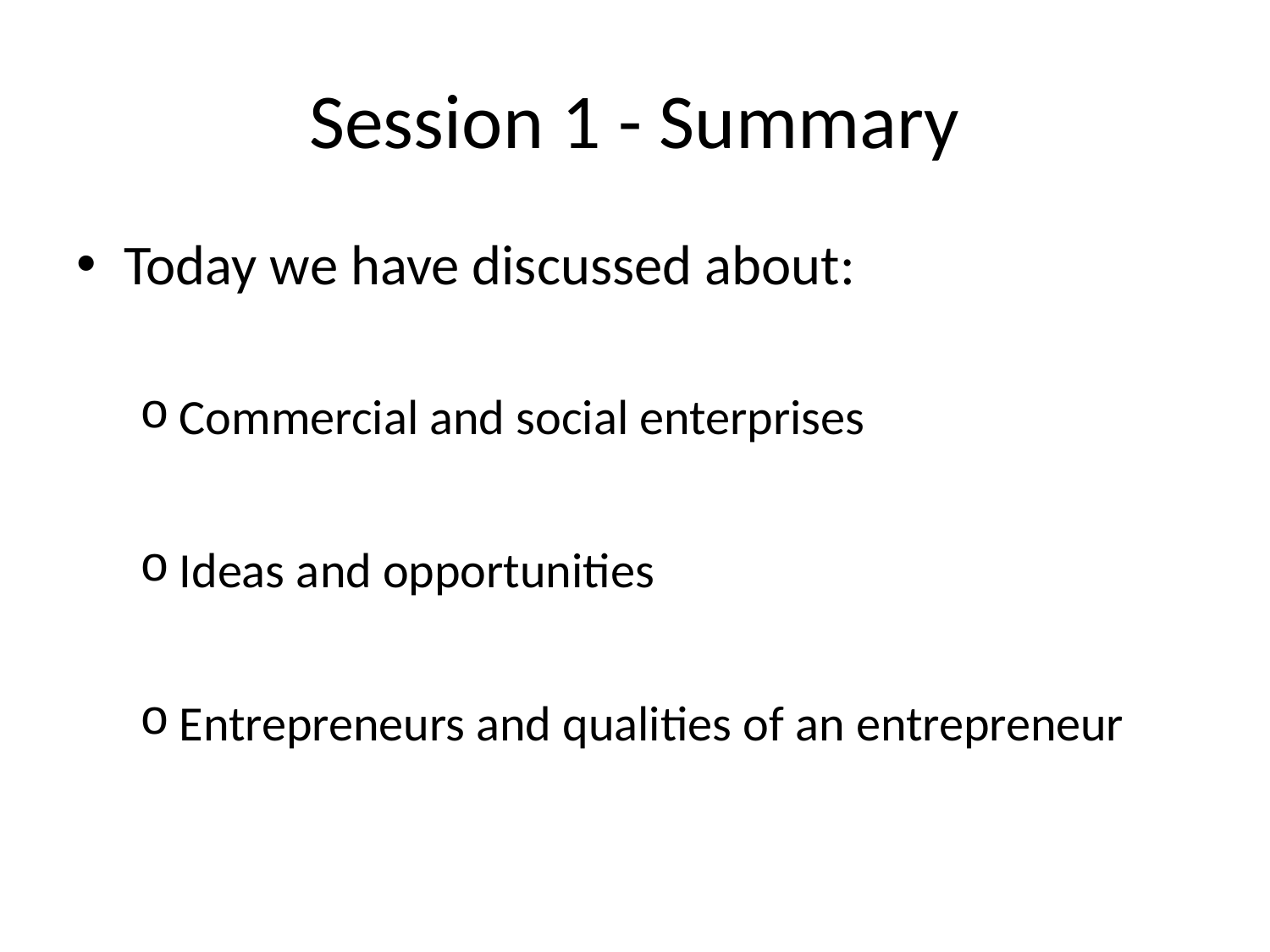

# Session 1 - Summary
Today we have discussed about:

Commercial and social enterprises

Ideas and opportunities

Entrepreneurs and qualities of an entrepreneur